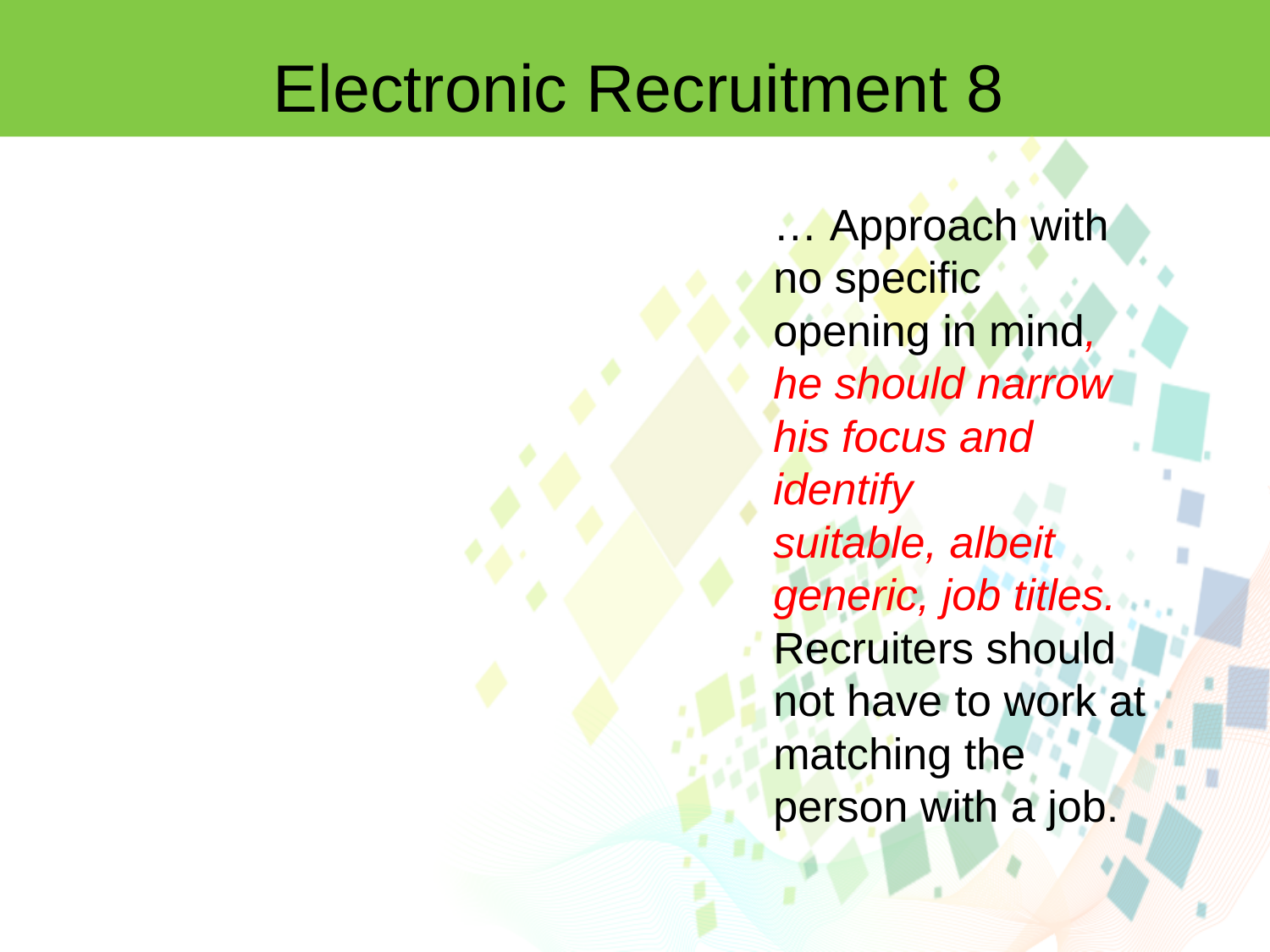

Electronic Recruitment 8
… Approach with no specific opening in mind, he should narrow his focus and identify
suitable, albeit generic, job titles. Recruiters should not have to work at matching the person with a job.